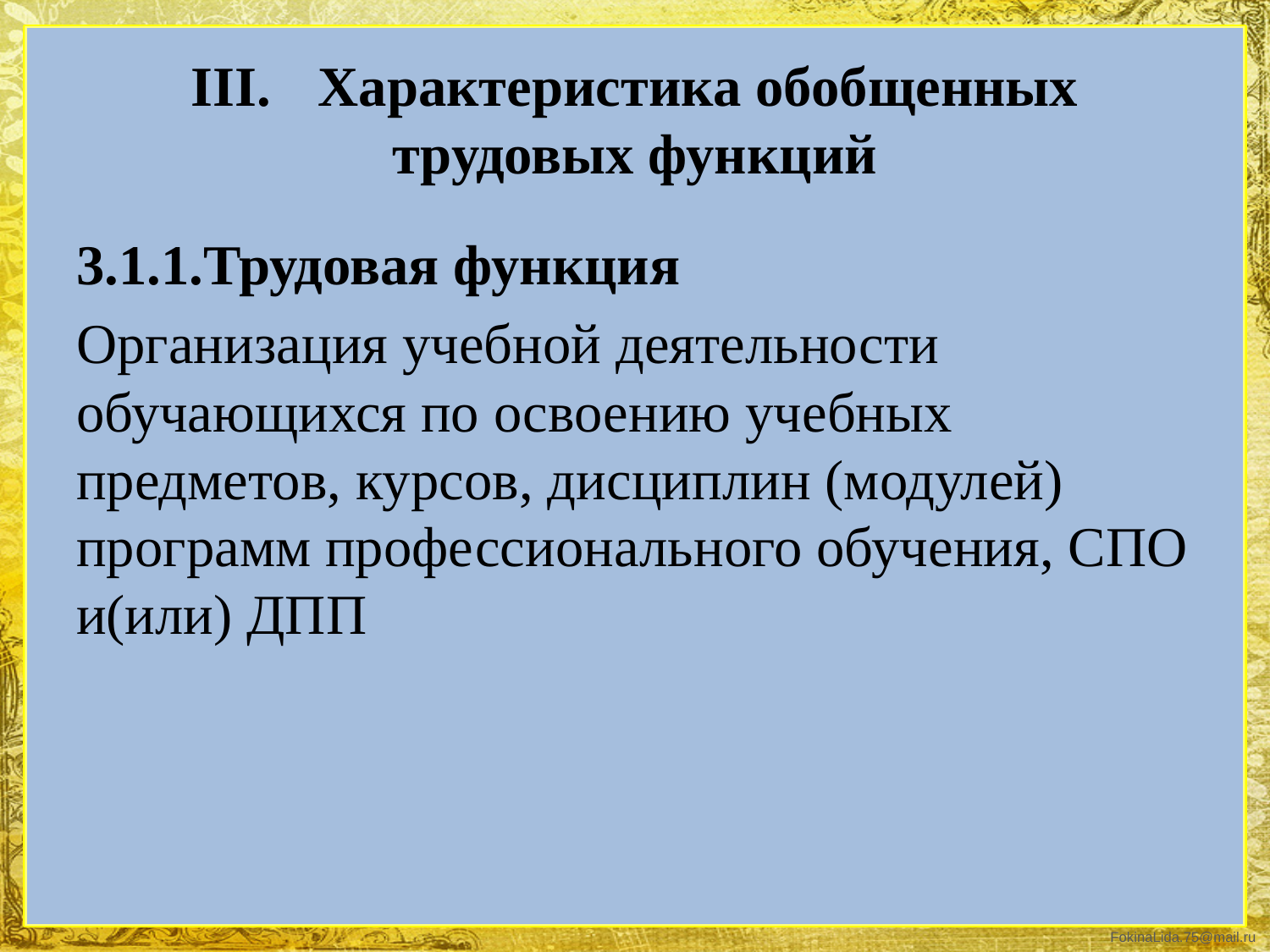

# III.	Характеристика обобщенных трудовых функций
3.1.1.Трудовая функция
Организация учебной деятельности обучающихся по освоению учебных предметов, курсов, дисциплин (модулей) программ профессионального обучения, СПО и(или) ДПП